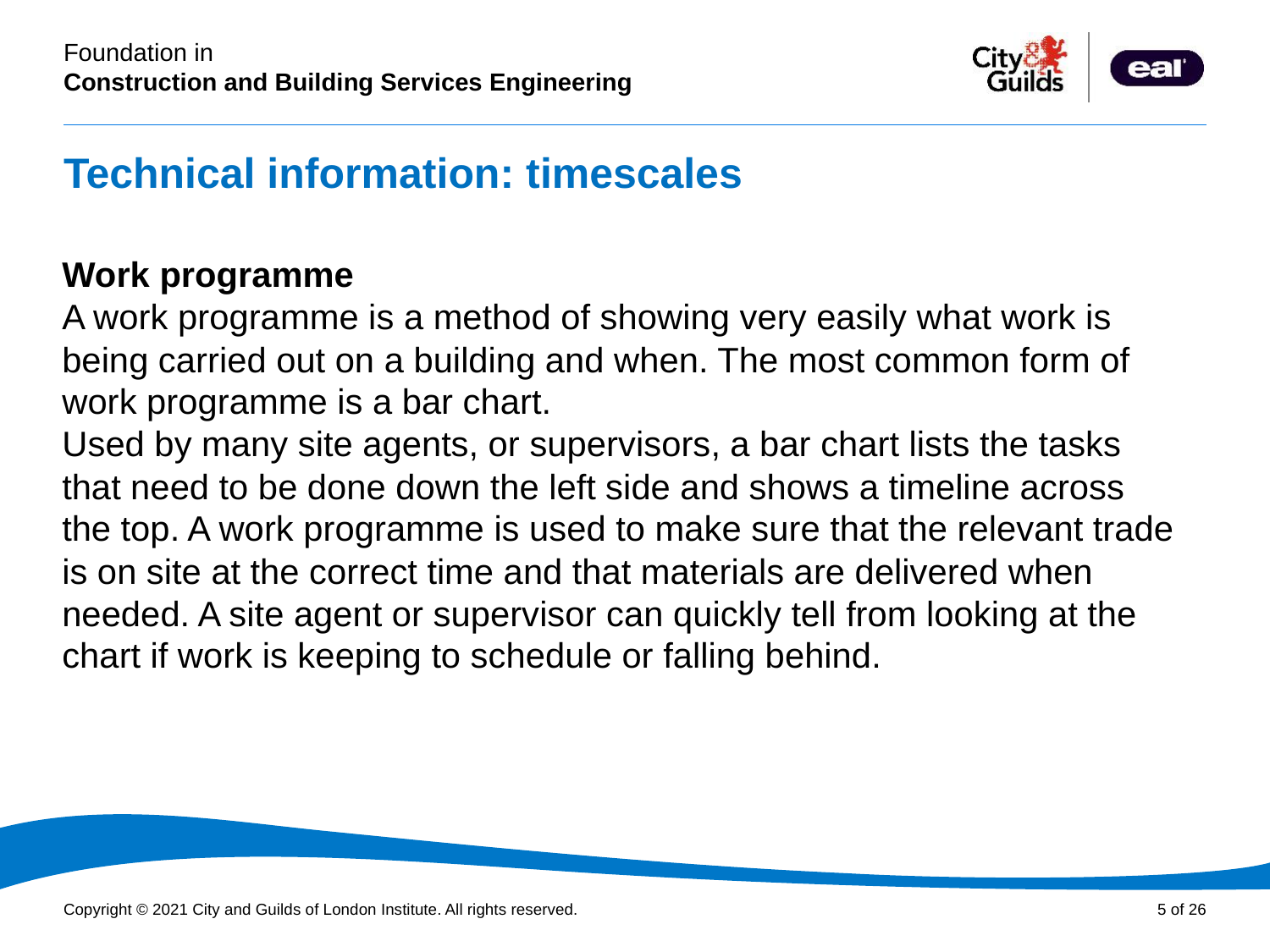

# Technical information: timescales

PowerPoint presentation
Work programme
A work programme is a method of showing very easily what work is being carried out on a building and when. The most common form of work programme is a bar chart.
Used by many site agents, or supervisors, a bar chart lists the tasks that need to be done down the left side and shows a timeline across the top. A work programme is used to make sure that the relevant trade is on site at the correct time and that materials are delivered when needed. A site agent or supervisor can quickly tell from looking at the chart if work is keeping to schedule or falling behind.